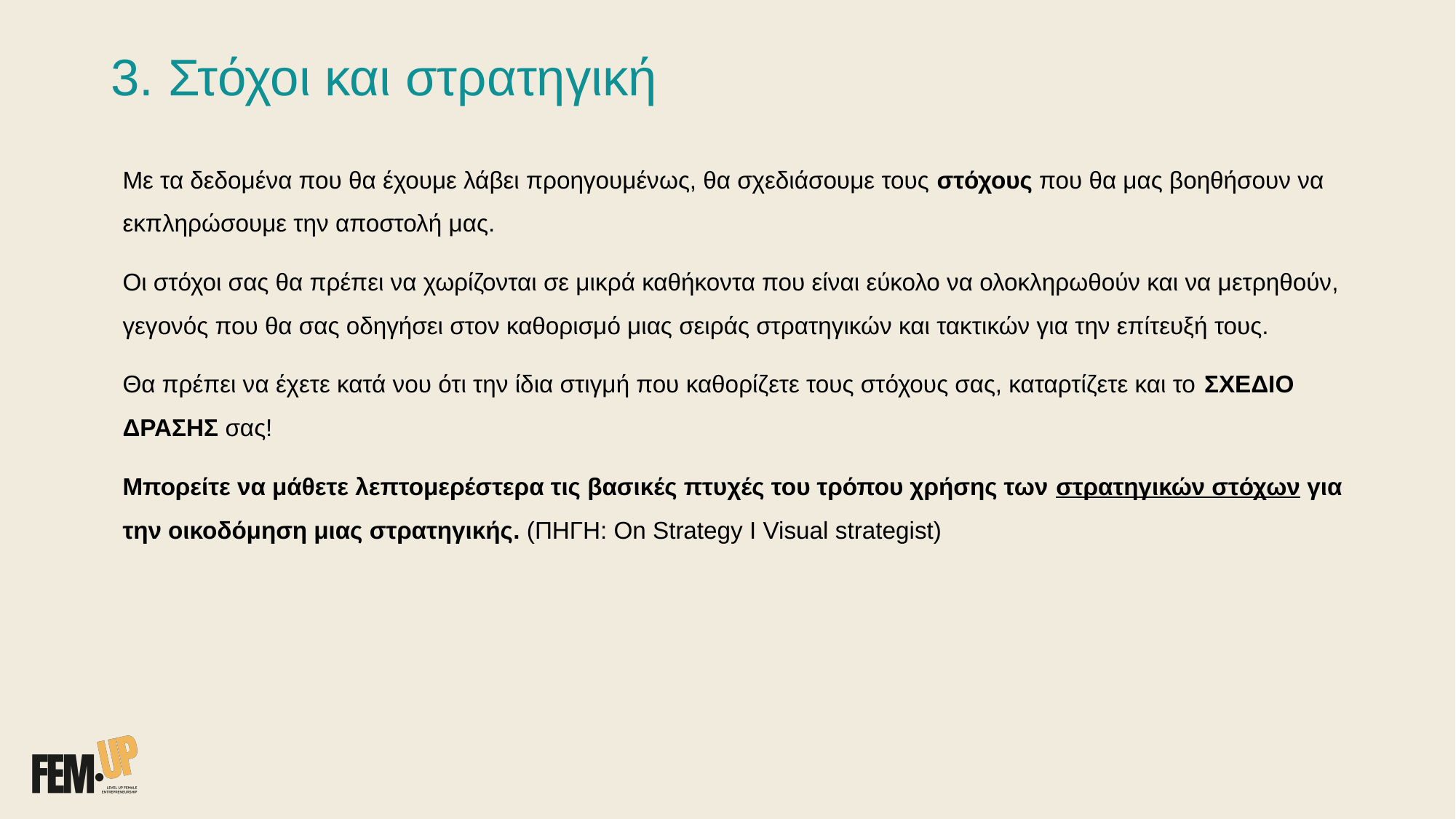

3. Στόχοι και στρατηγική
Με τα δεδομένα που θα έχουμε λάβει προηγουμένως, θα σχεδιάσουμε τους στόχους που θα μας βοηθήσουν να εκπληρώσουμε την αποστολή μας.
Οι στόχοι σας θα πρέπει να χωρίζονται σε μικρά καθήκοντα που είναι εύκολο να ολοκληρωθούν και να μετρηθούν, γεγονός που θα σας οδηγήσει στον καθορισμό μιας σειράς στρατηγικών και τακτικών για την επίτευξή τους.
Θα πρέπει να έχετε κατά νου ότι την ίδια στιγμή που καθορίζετε τους στόχους σας, καταρτίζετε και το ΣΧΕΔΙΟ ΔΡΑΣΗΣ σας!
Μπορείτε να μάθετε λεπτομερέστερα τις βασικές πτυχές του τρόπου χρήσης των στρατηγικών στόχων για την οικοδόμηση μιας στρατηγικής. (ΠΗΓΗ: On Strategy I Visual strategist)